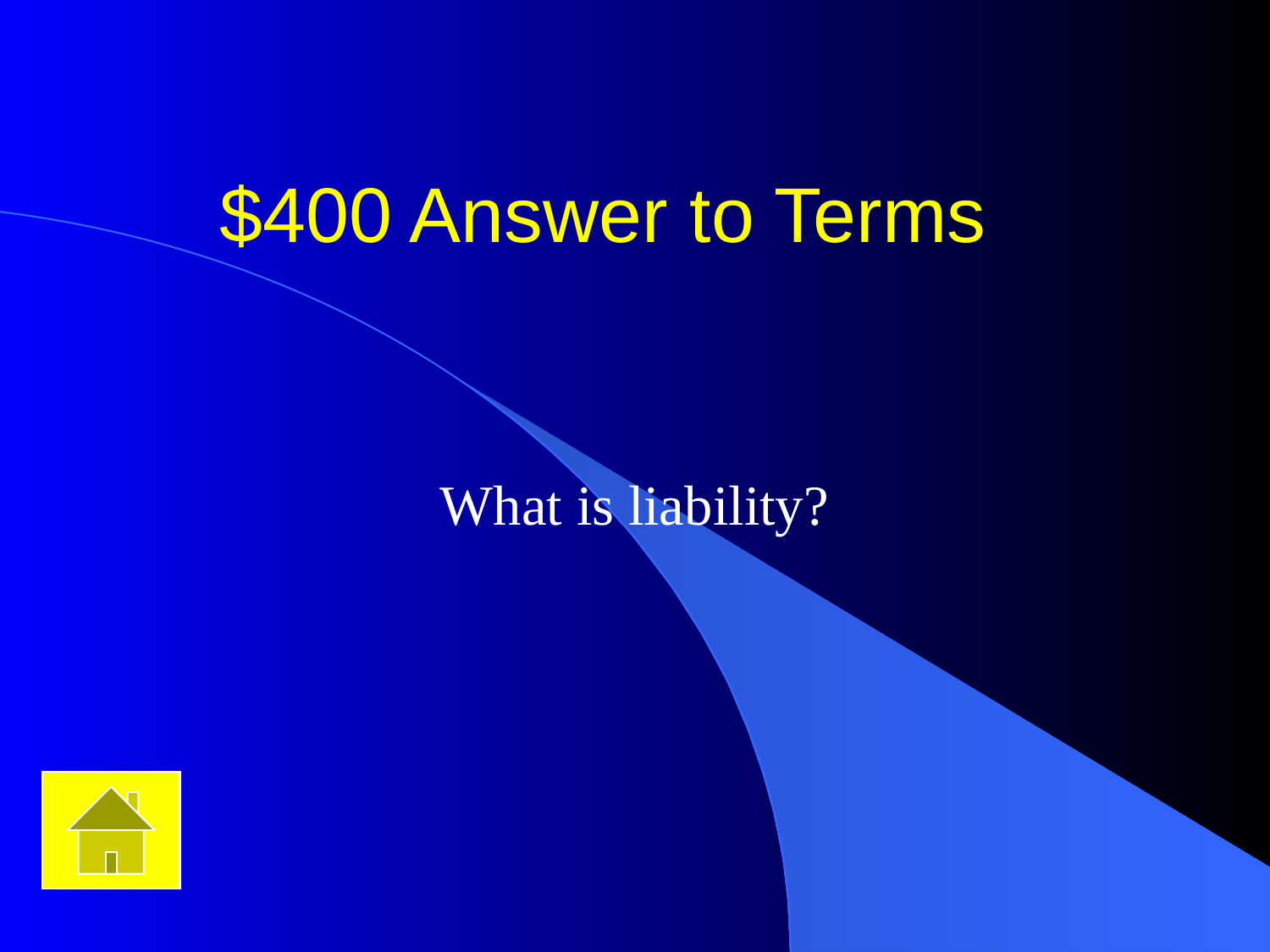

# $400 Answer to Terms
What is liability?